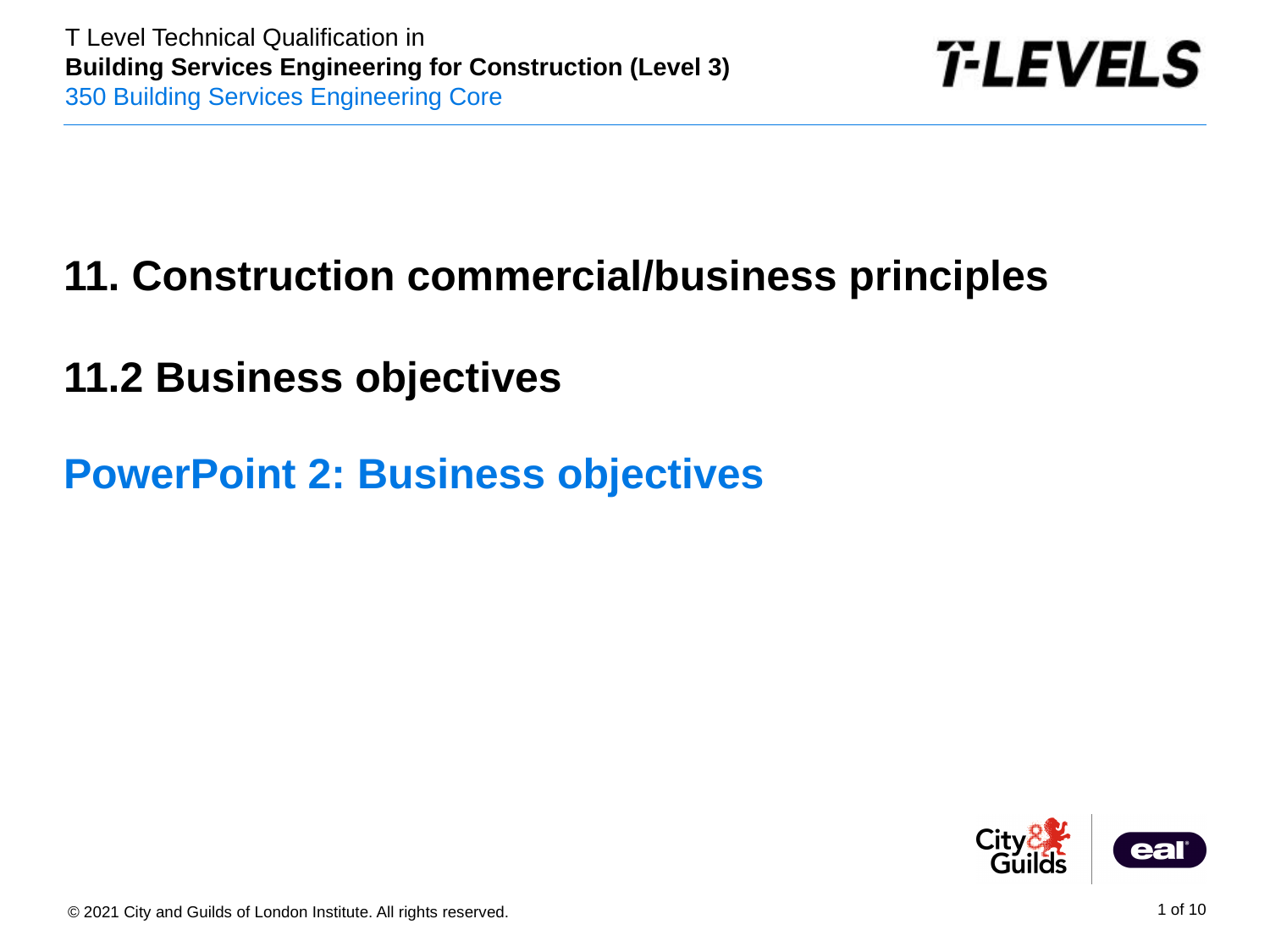

PowerPoint presentation
11. Construction commercial/business principles

11.2 Business objectives
# PowerPoint 2: Business objectives